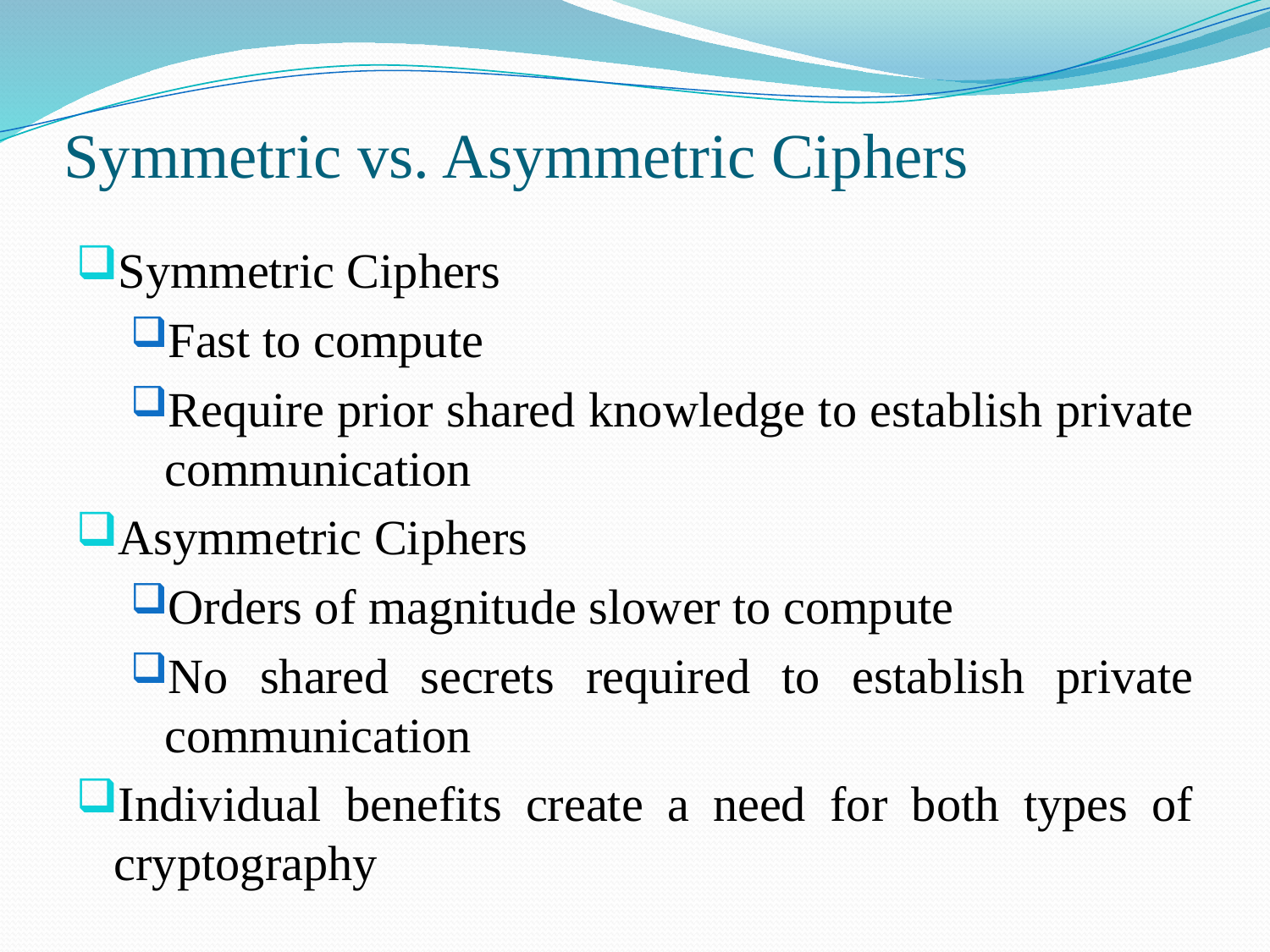

# Symmetric vs. Asymmetric Ciphers
Symmetric Ciphers
Fast to compute
Require prior shared knowledge to establish private communication
Asymmetric Ciphers
Orders of magnitude slower to compute
No shared secrets required to establish private communication
Individual benefits create a need for both types of cryptography